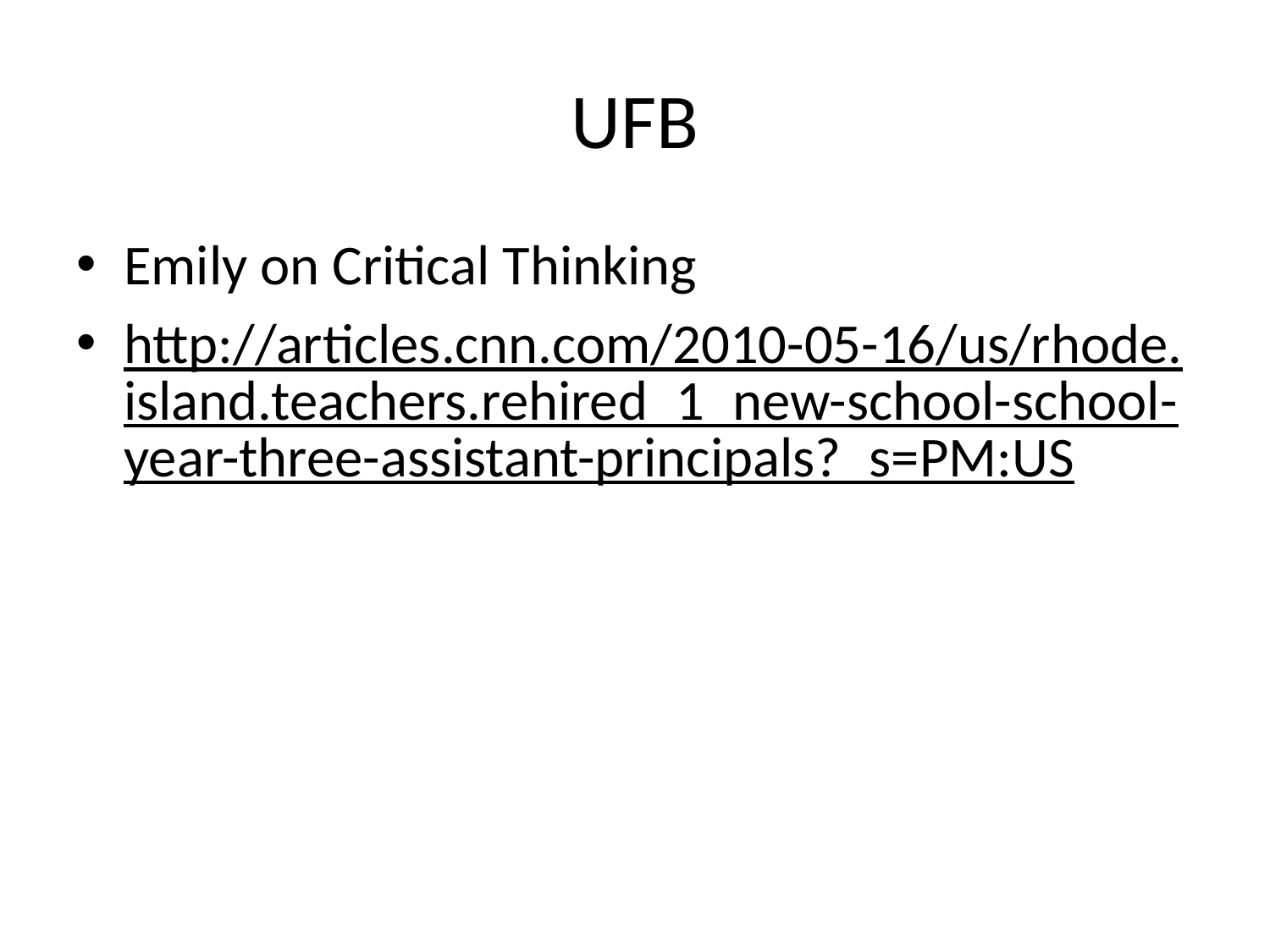

# UFB
Emily on Critical Thinking
http://articles.cnn.com/2010-05-16/us/rhode.island.teachers.rehired_1_new-school-school-year-three-assistant-principals?_s=PM:US